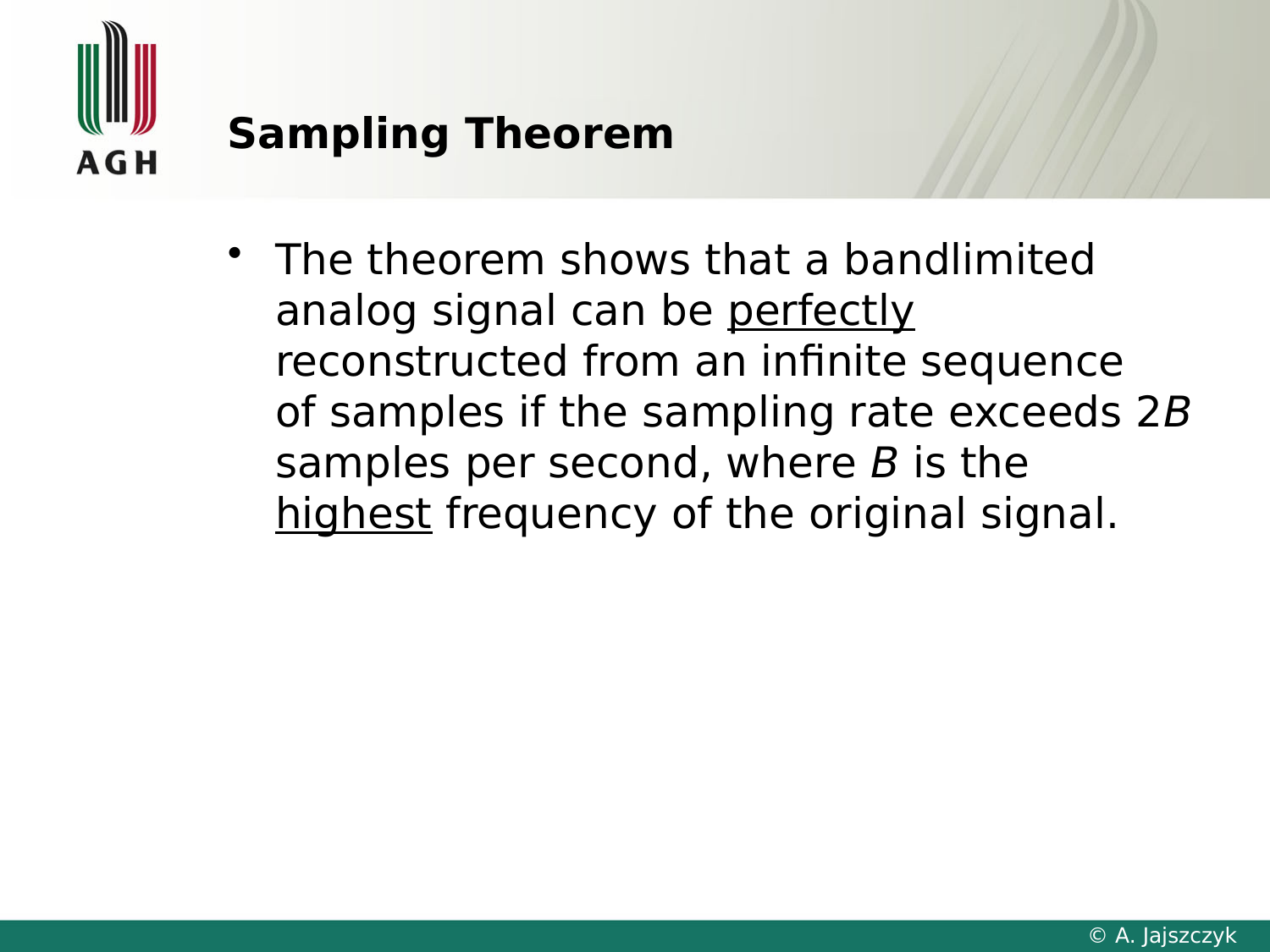

# Sampling Theorem
The theorem shows that a bandlimited analog signal can be perfectly reconstructed from an infinite sequence
of samples if the sampling rate exceeds 2B samples per second, where B is the highest frequency of the original signal.